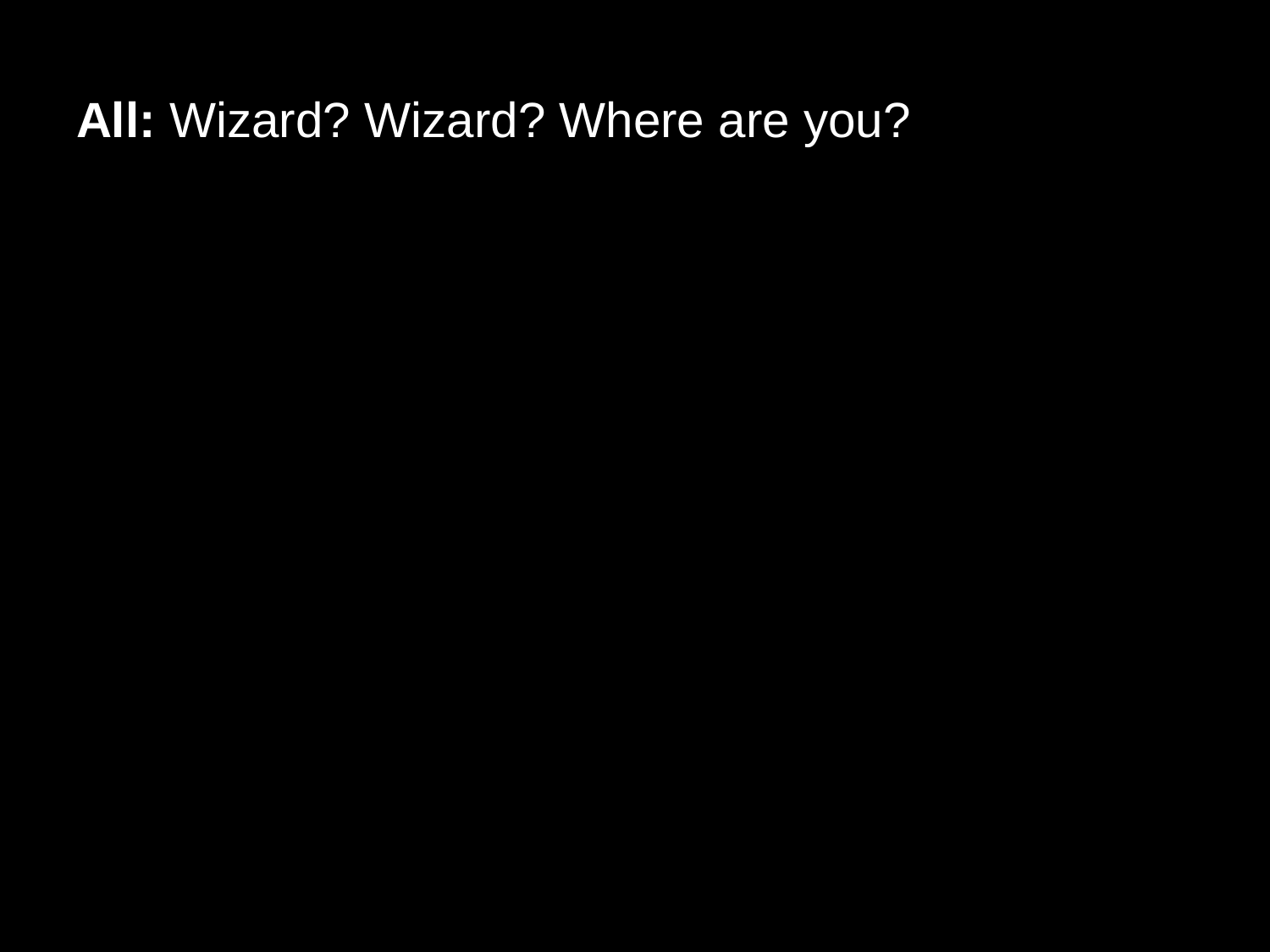

# All: Wizard? Wizard? Where are you?